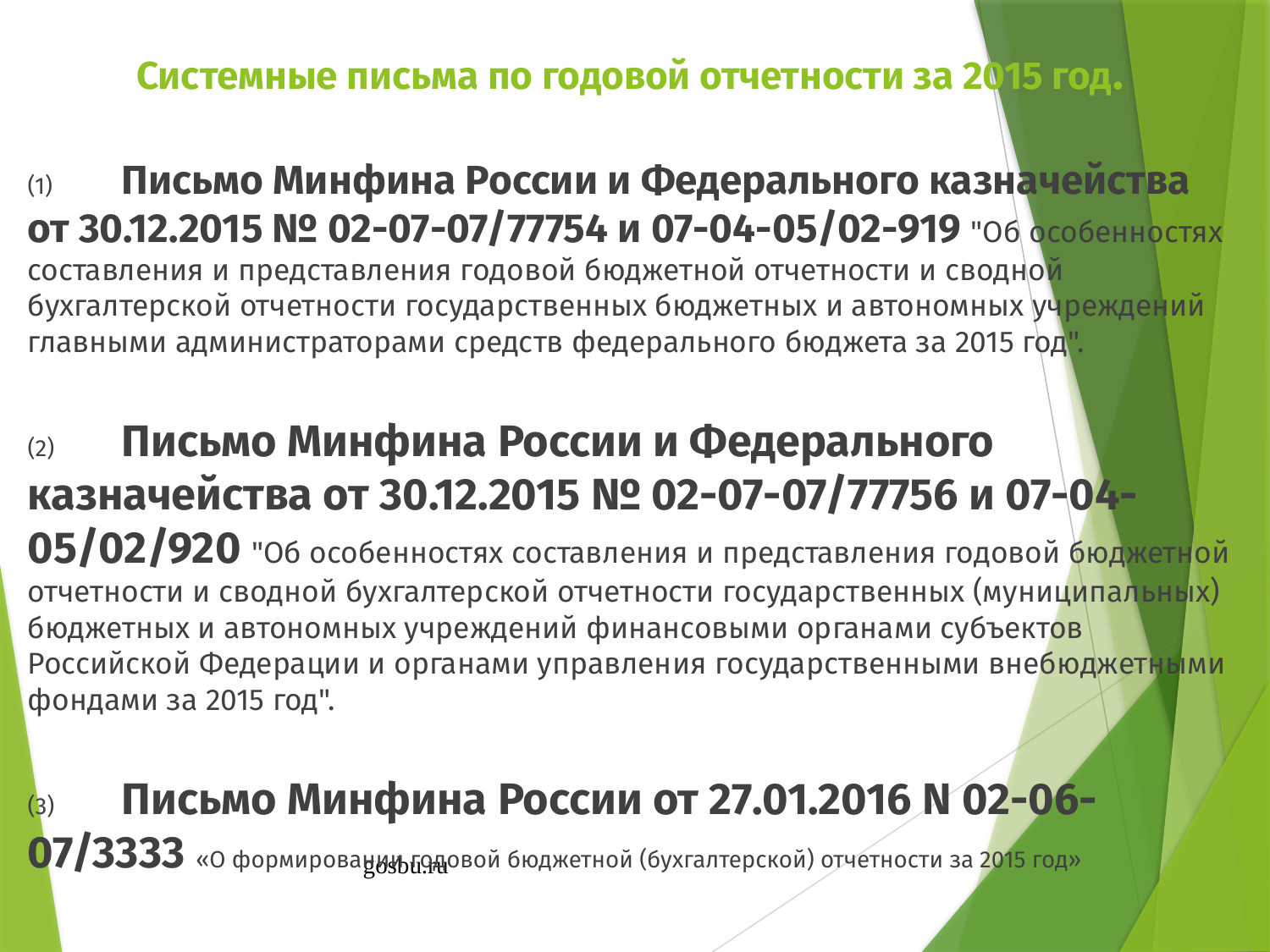

# Системные письма по годовой отчетности за 2015 год.

(1)	Письмо Минфина России и Федерального казначейства от 30.12.2015 № 02-07-07/77754 и 07-04-05/02-919 "Об особенностях составления и представления годовой бюджетной отчетности и сводной бухгалтерской отчетности государственных бюджетных и автономных учреждений главными администраторами средств федерального бюджета за 2015 год".

(2)	Письмо Минфина России и Федерального казначейства от 30.12.2015 № 02-07-07/77756 и 07-04-05/02/920 "Об особенностях составления и представления годовой бюджетной отчетности и сводной бухгалтерской отчетности государственных (муниципальных) бюджетных и автономных учреждений финансовыми органами субъектов Российской Федерации и органами управления государственными внебюджетными фондами за 2015 год".

(3)	Письмо Минфина России от 27.01.2016 N 02-06-07/3333 «О формировании годовой бюджетной (бухгалтерской) отчетности за 2015 год»

gosbu.ru